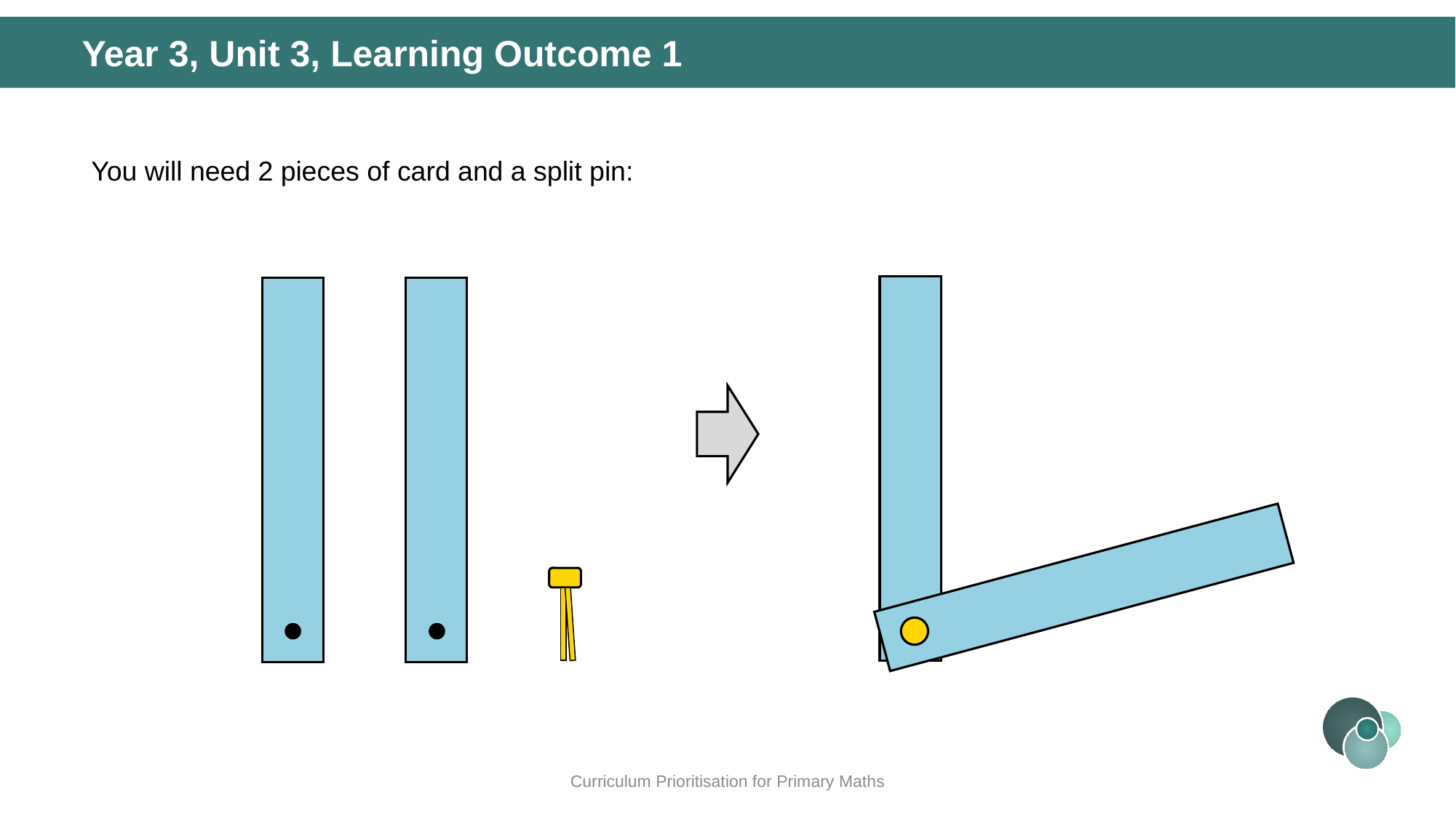

Year 3, Unit 3, Learning Outcome 1
You will need 2 pieces of card and a split pin:

Curriculum Prioritisation for Primary Maths